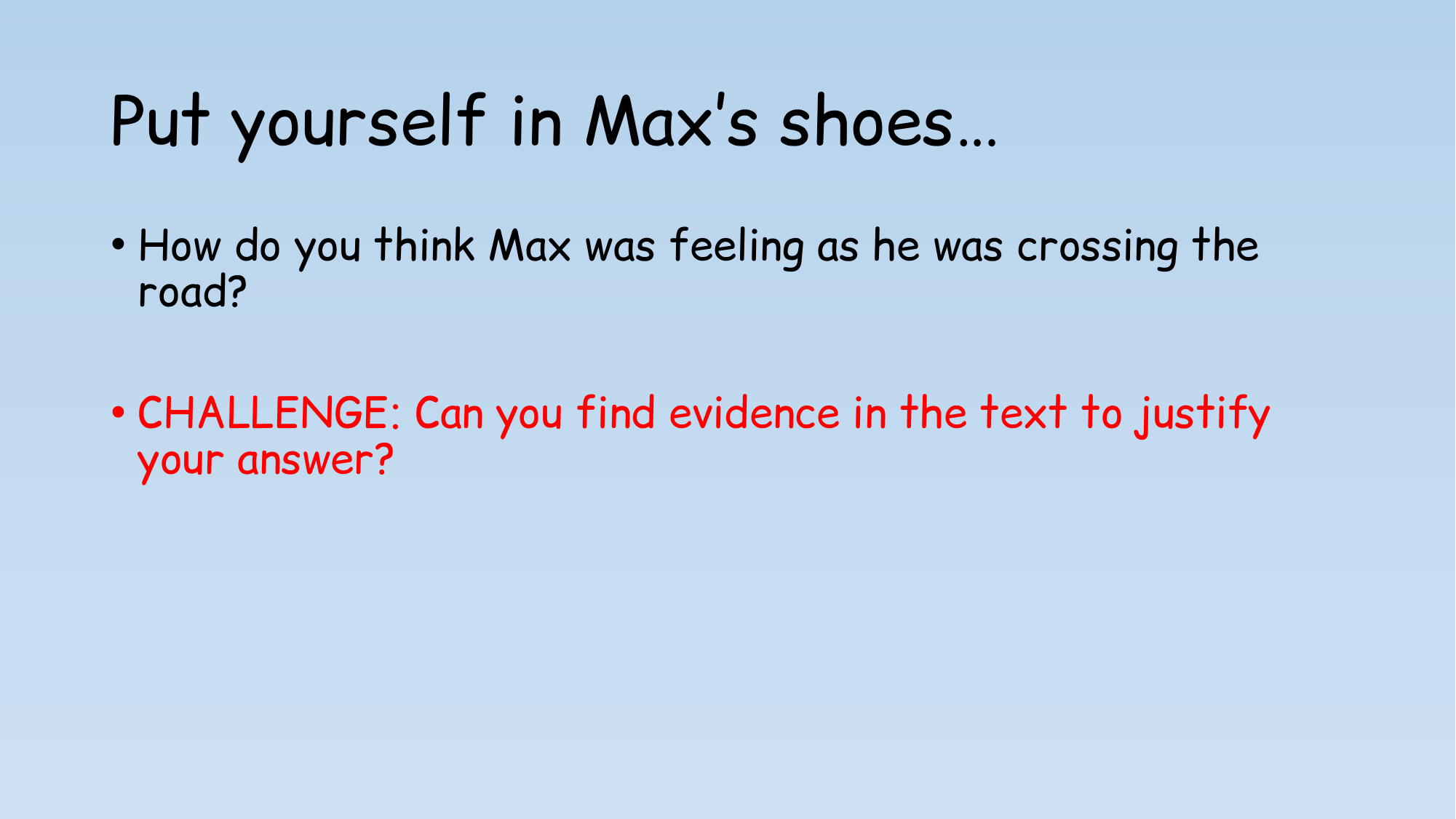

# Put yourself in Max’s shoes…
How do you think Max was feeling as he was crossing the road?

CHALLENGE: Can you find evidence in the text to justify your answer?